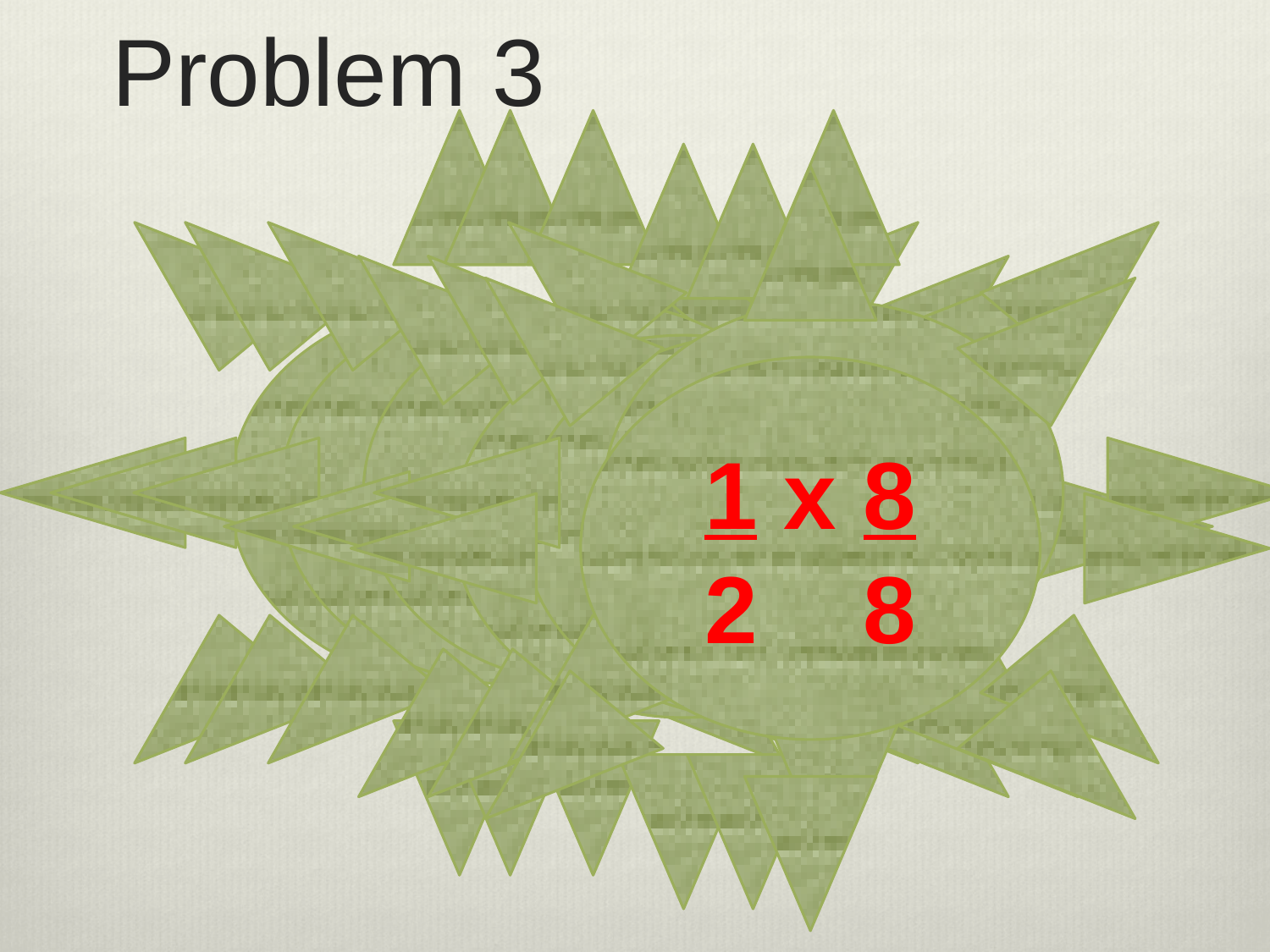

# Problem 3
1 x 5
2    5
1 x 3
2    5
1 x 9
2    5
1 x 4
2    3
1 x 2
2    3
1 x 1
2    2
1 x 8
2    8